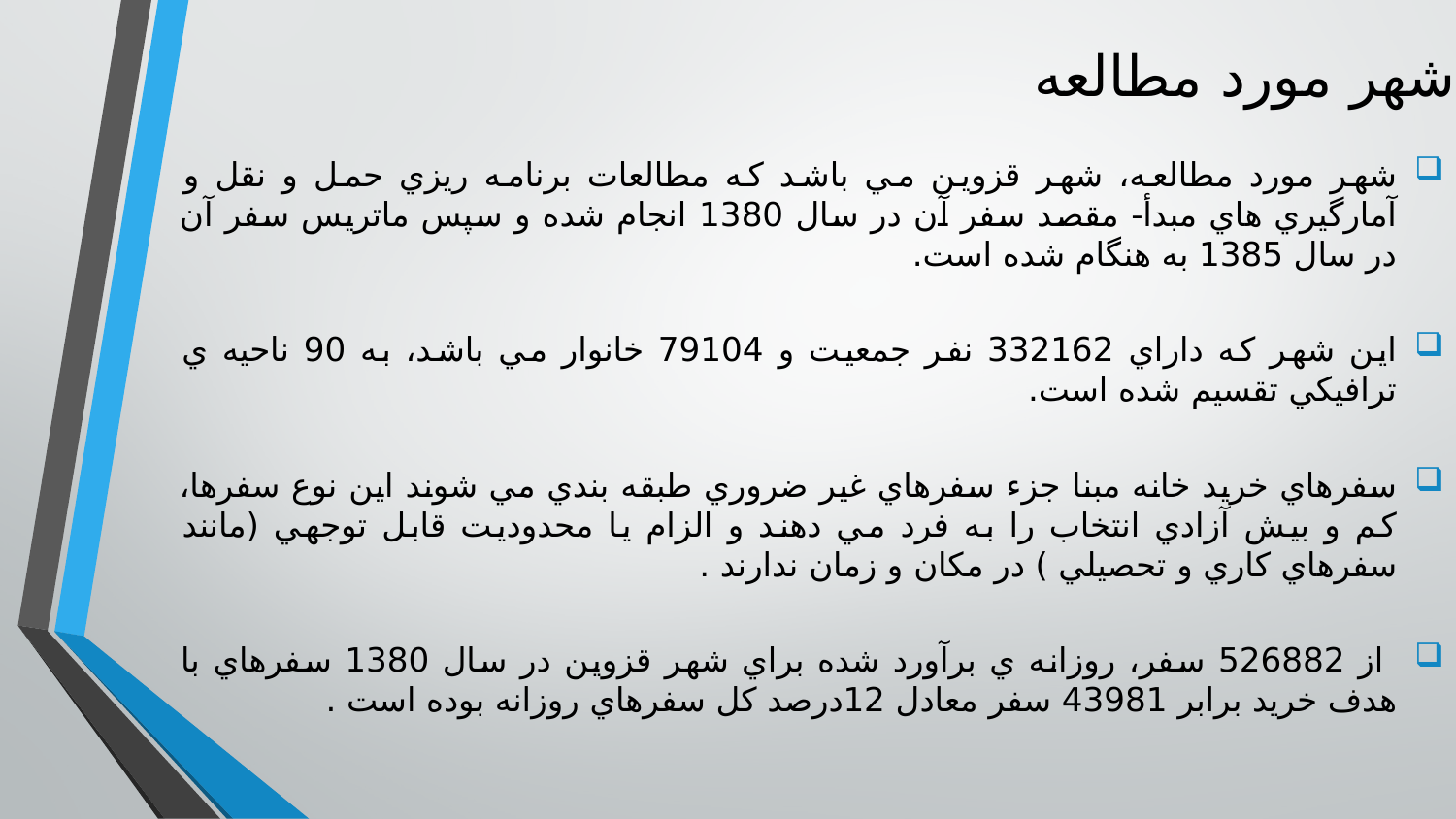

# شهر مورد مطالعه
شهر مورد مطالعه، شهر قزوين مي باشد كه مطالعات برنامه ريزي حمل و نقل و آمارگيري هاي مبدأ- مقصد سفر آن در سال 1380 انجام شده و سپس ماتريس سفر آن در سال 1385 به هنگام شده است.

اين شهر كه داراي 332162 نفر جمعيت و 79104 خانوار مي باشد، به 90 ناحيه ي ترافيكي تقسيم شده است.

سفرهاي خريد خانه مبنا جزء سفرهاي غير ضروري طبقه بندي مي شوند اين نوع سفرها، كم و بيش آزادي انتخاب را به فرد مي دهند و الزام يا محدوديت قابل توجهي (مانند سفرهاي كاري و تحصيلي ) در مكان و زمان ندارند .

 از 526882 سفر، روزانه ي برآورد شده براي شهر قزوين در سال 1380 سفرهاي با هدف خريد برابر 43981 سفر معادل 12درصد كل سفرهاي روزانه بوده است .